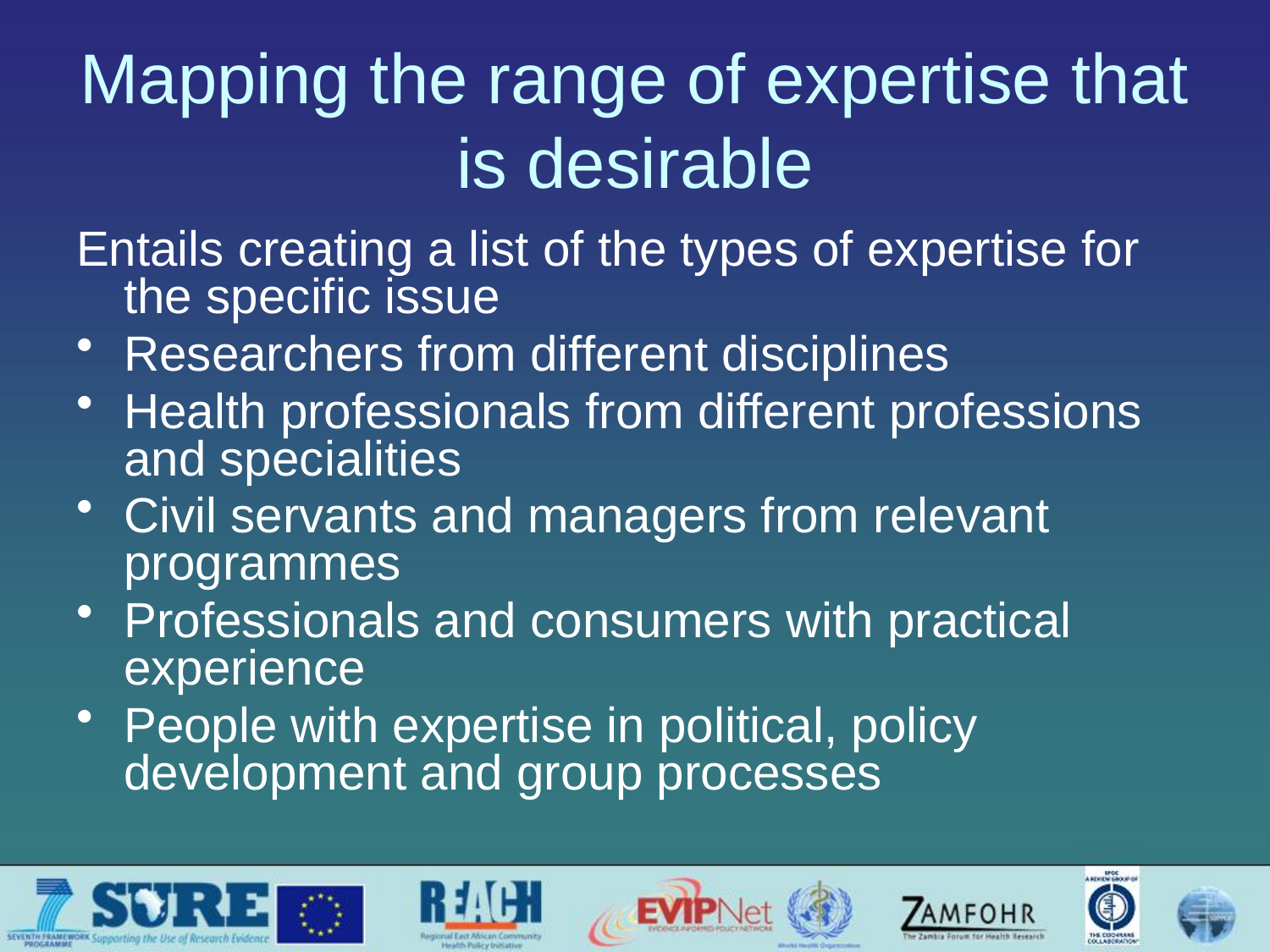

# Mapping the range of expertise that is desirable
Entails creating a list of the types of expertise for the specific issue
Researchers from different disciplines
Health professionals from different professions and specialities
Civil servants and managers from relevant programmes
Professionals and consumers with practical experience
People with expertise in political, policy development and group processes